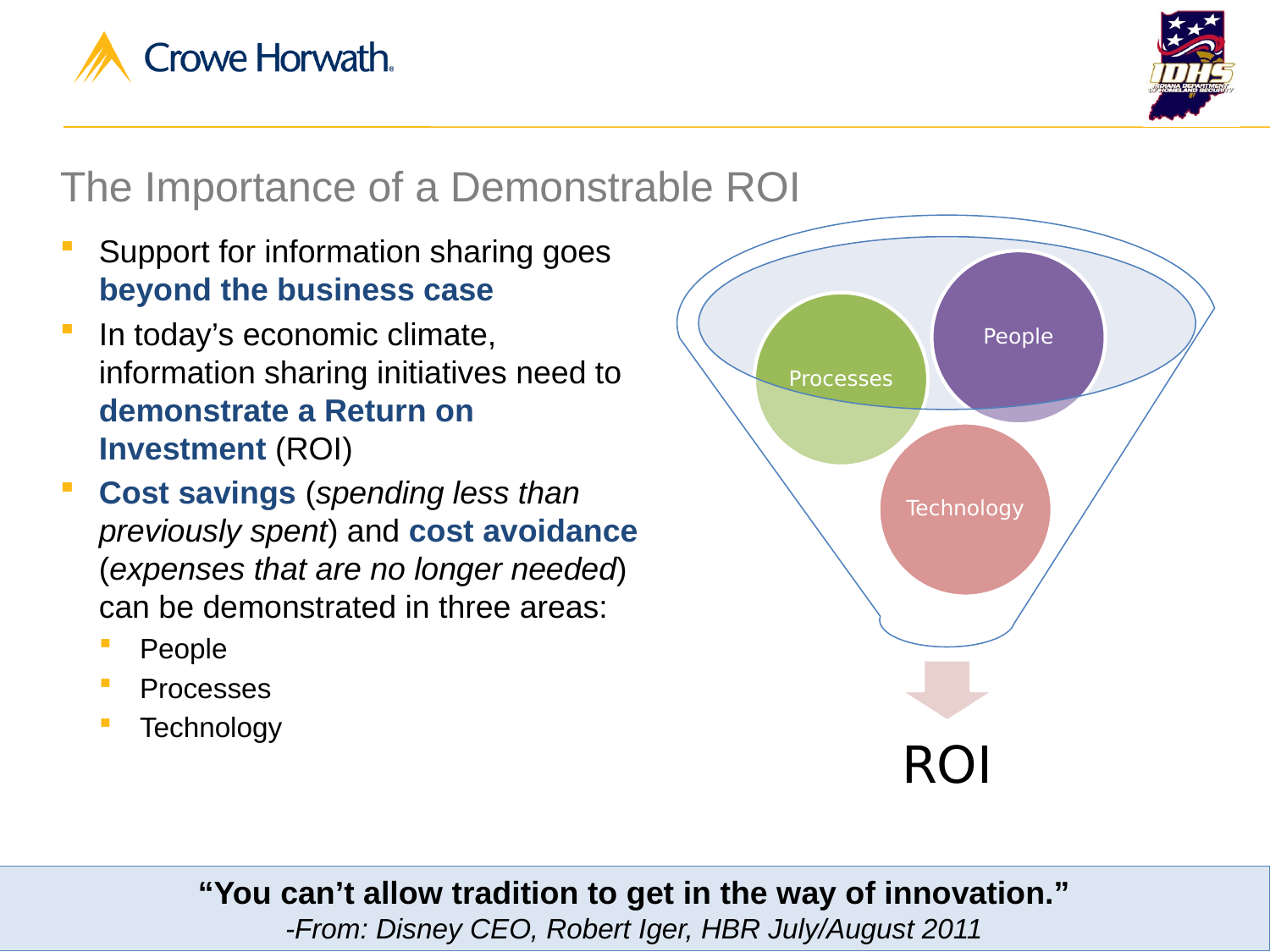

# The Importance of a Demonstrable ROI
ROI
Technology
Processes
People
Support for information sharing goes beyond the business case
In today’s economic climate, information sharing initiatives need to demonstrate a Return on Investment (ROI)
Cost savings (spending less than previously spent) and cost avoidance (expenses that are no longer needed) can be demonstrated in three areas:
People
Processes
Technology
“You can’t allow tradition to get in the way of innovation.”
-From: Disney CEO, Robert Iger, HBR July/August 2011